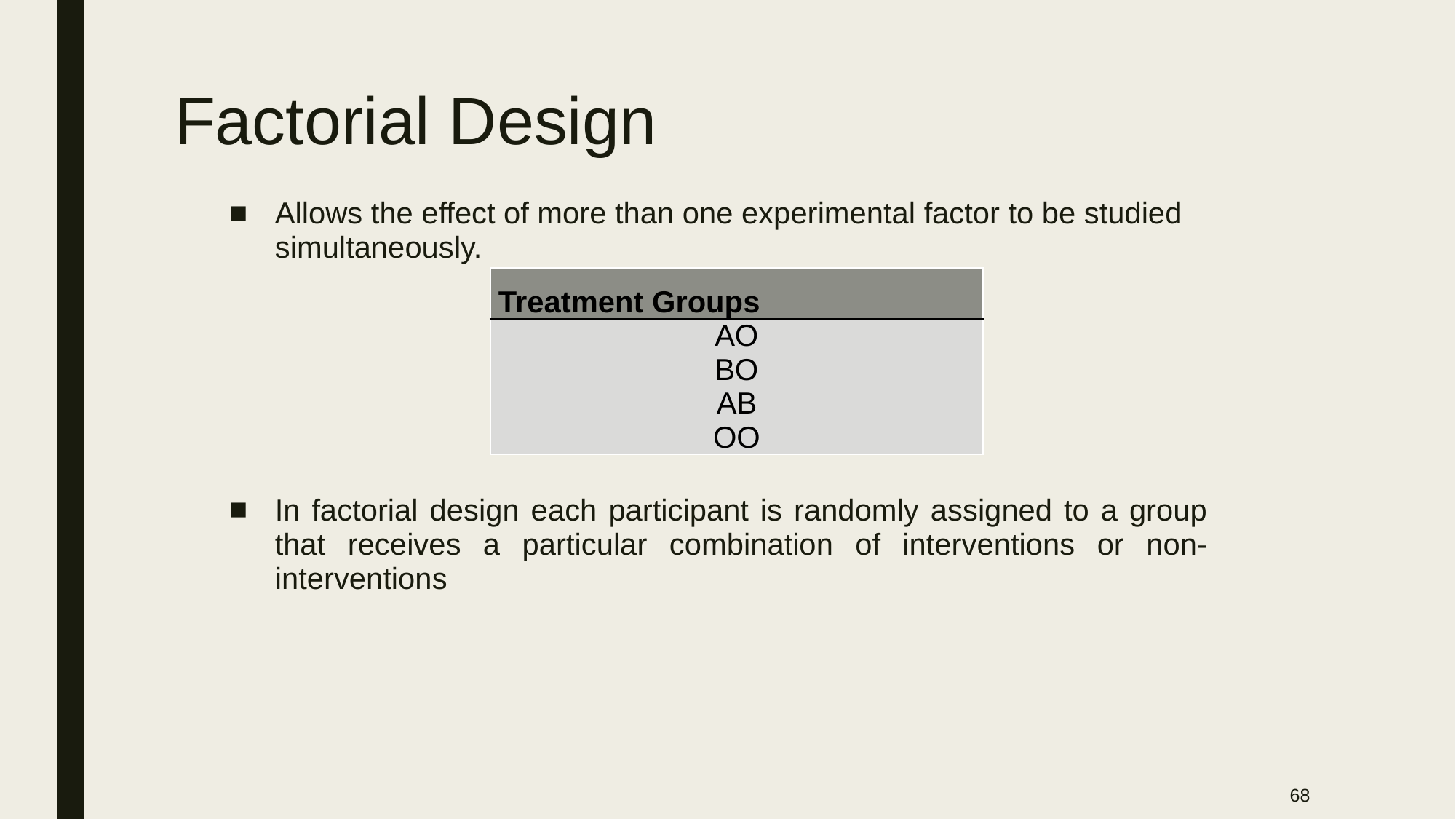

# Factorial Design
Allows the effect of more than one experimental factor to be studied simultaneously.

In factorial design each participant is randomly assigned to a group that receives a particular combination of interventions or non-interventions
| Treatment Groups |
| --- |
| AO BO AB OO |
68